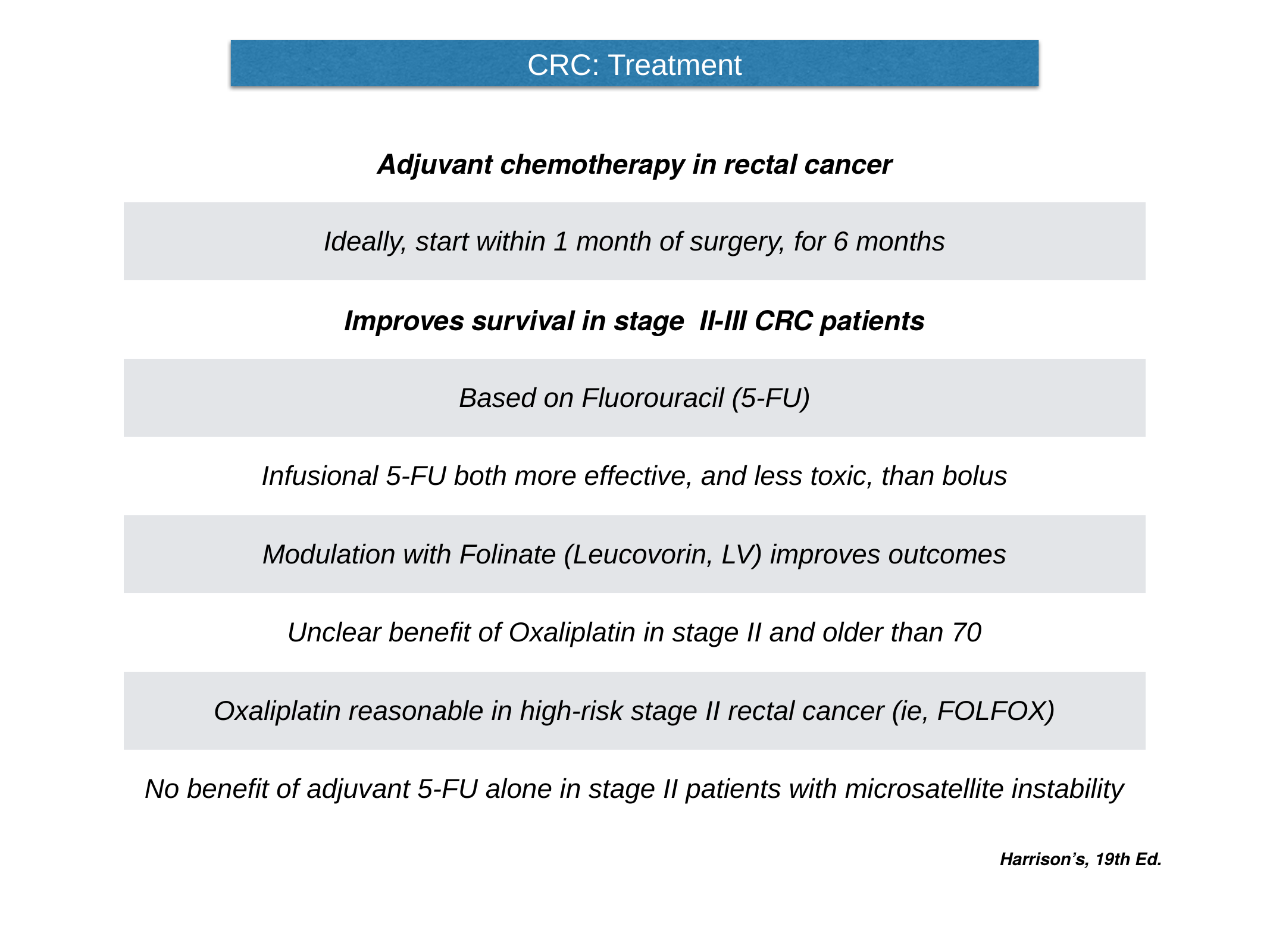

CRC: Treatment
| Adjuvant chemotherapy in rectal cancer |
| --- |
| Ideally, start within 1 month of surgery, for 6 months |
| Improves survival in stage II-III CRC patients |
| Based on Fluorouracil (5-FU) |
| Infusional 5-FU both more effective, and less toxic, than bolus |
| Modulation with Folinate (Leucovorin, LV) improves outcomes |
| Unclear benefit of Oxaliplatin in stage II and older than 70 |
| Oxaliplatin reasonable in high-risk stage II rectal cancer (ie, FOLFOX) |
| No benefit of adjuvant 5-FU alone in stage II patients with microsatellite instability |
Harrison’s, 19th Ed.